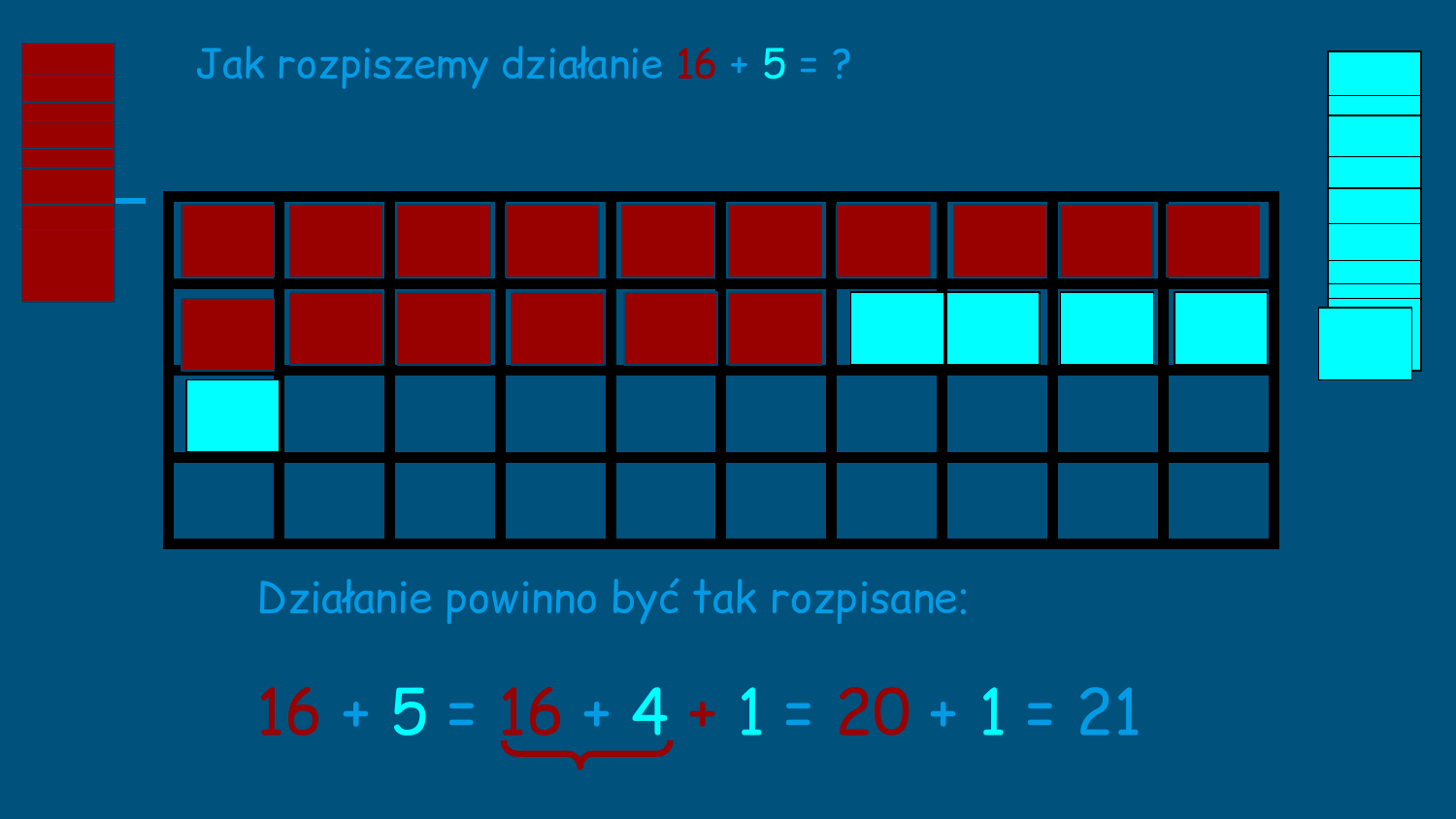

Jak rozpiszemy działanie 16 + 5 = ?

|  |  |  |  |  |  |  |  |  |  |
| --- | --- | --- | --- | --- | --- | --- | --- | --- | --- |
|  |  |  |  |  |  |  |  |  |  |
|  |  |  |  |  |  |  |  |  |  |
|  |  |  |  |  |  |  |  |  |  |

Działanie powinno być tak rozpisane:

16 + 5 = 16 + 4 + 1 = 20 + 1 = 21